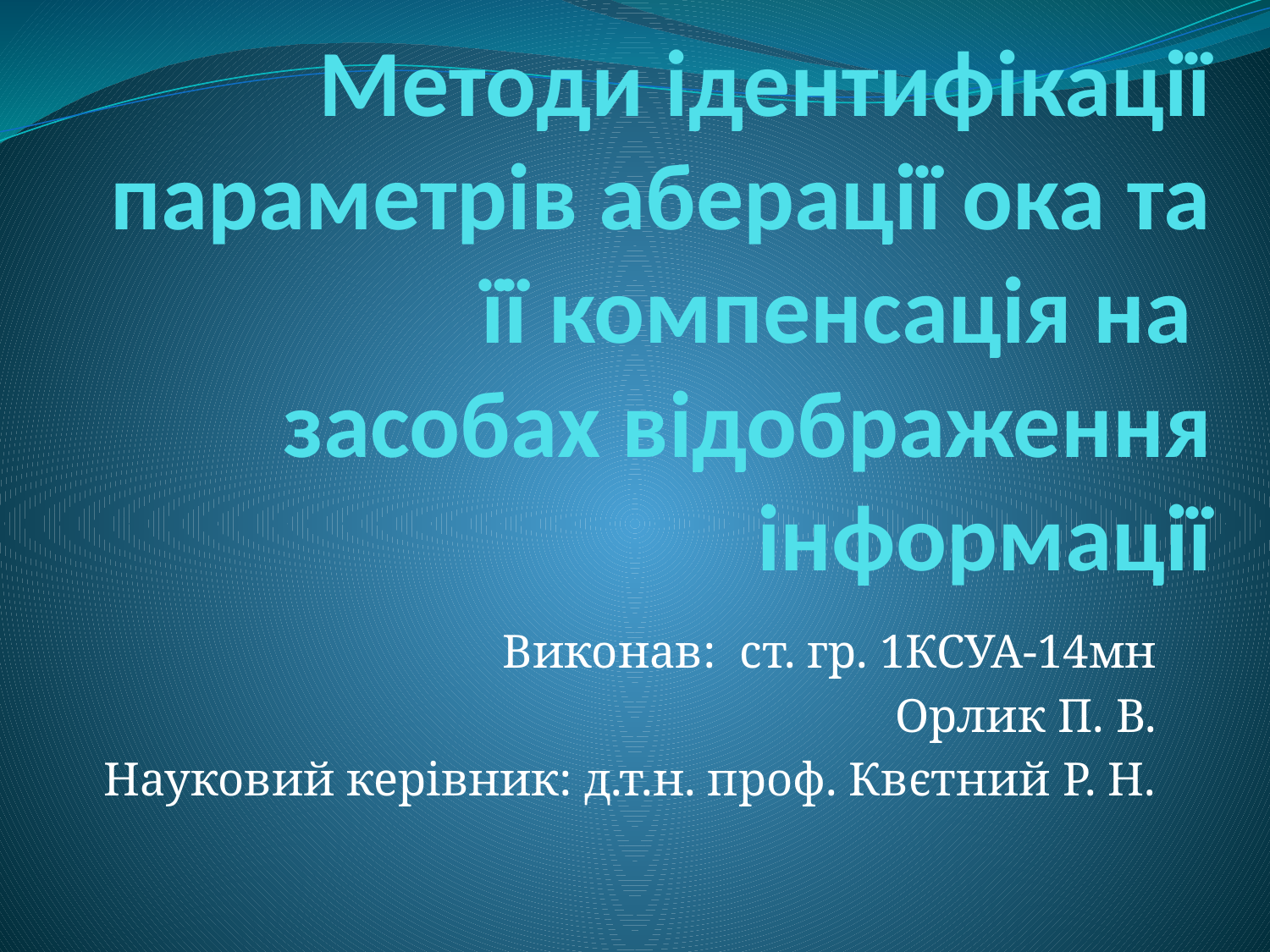

# Методи ідентифікації параметрів аберації ока та її компенсація на засобах відображення інформації
Виконав:  ст. гр. 1КСУА-14мн
Орлик П. В.
Науковий керівник: д.т.н. проф. Квєтний Р. Н.